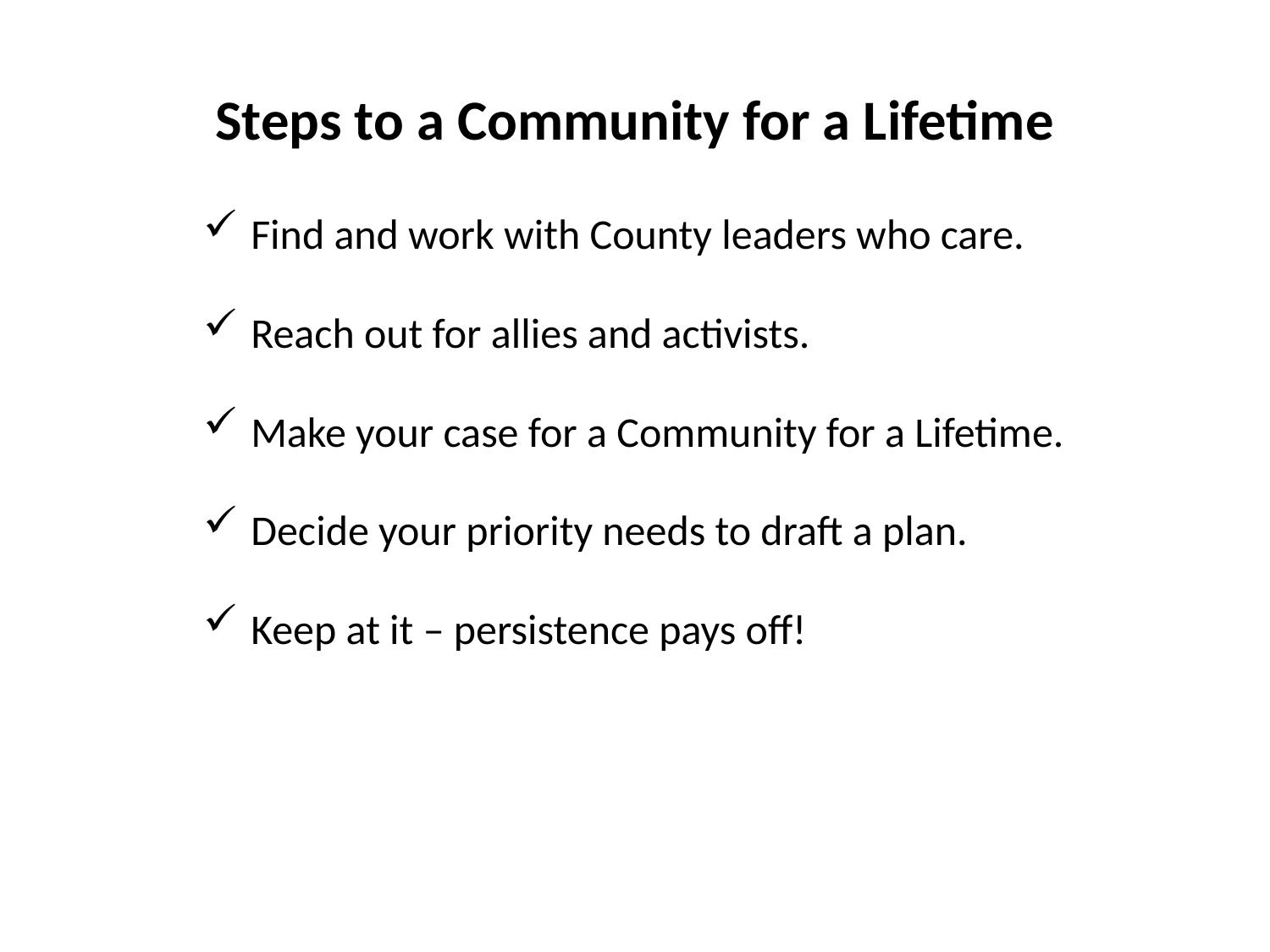

# Steps to a Community for a Lifetime
Find and work with County leaders who care.

Reach out for allies and activists.

Make your case for a Community for a Lifetime.

Decide your priority needs to draft a plan.

Keep at it – persistence pays off!